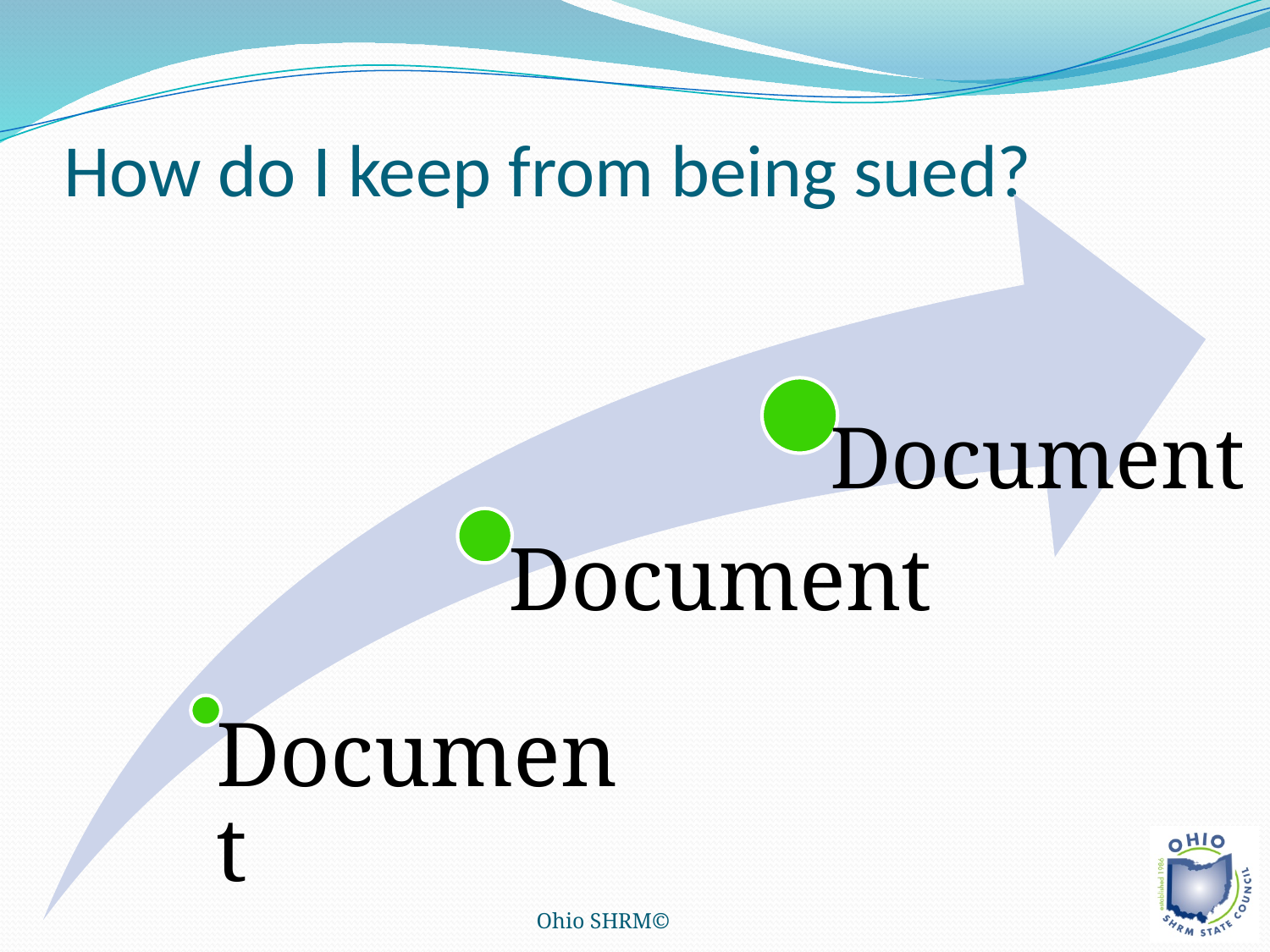

# How do I keep from being sued?
Document
Document
Document
Ohio SHRM©